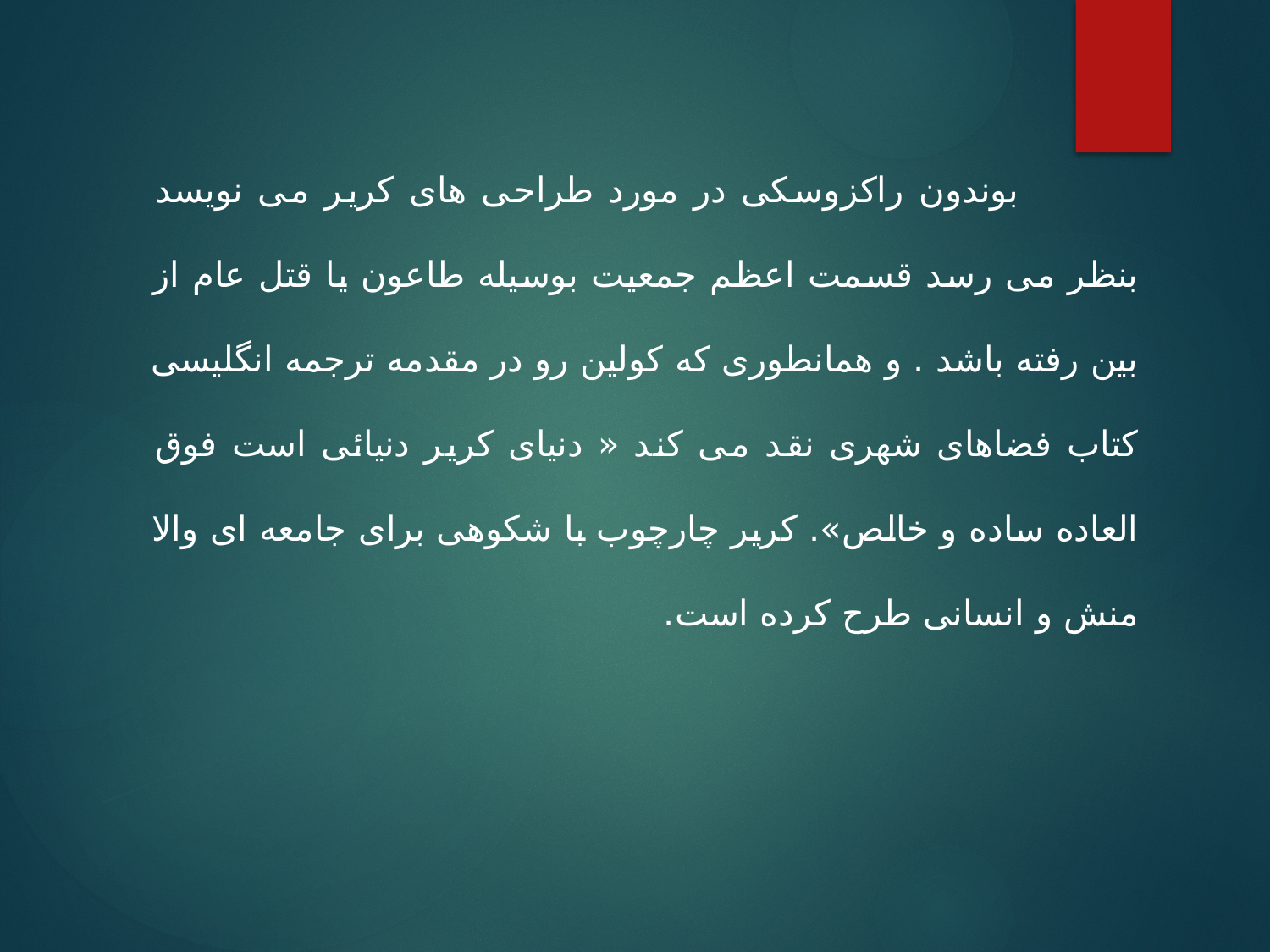

بوندون راکزوسکی در مورد طراحی های کریر می نویسد بنظر می رسد قسمت اعظم جمعیت بوسیله طاعون یا قتل عام از بین رفته باشد . و همانطوری که کولین رو در مقدمه ترجمه انگلیسی کتاب فضاهای شهری نقد می کند « دنیای کریر دنیائی است فوق العاده ساده و خالص». کریر چارچوب با شکوهی برای جامعه ای والا منش و انسانی طرح کرده است.